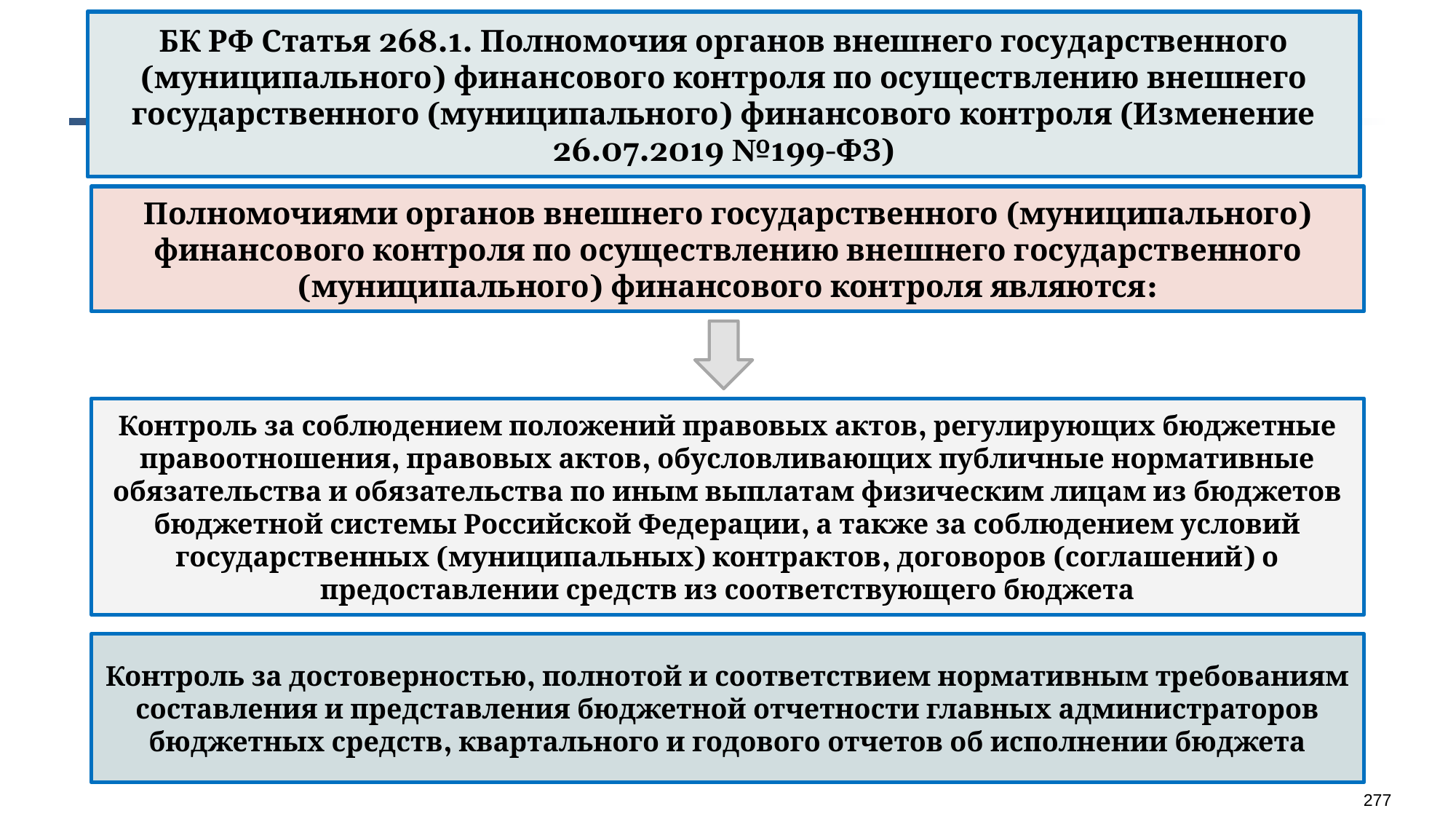

БК РФ Статья 268.1. Полномочия органов внешнего государственного (муниципального) финансового контроля по осуществлению внешнего государственного (муниципального) финансового контроля (Изменение 26.07.2019 №199-ФЗ)
Полномочиями органов внешнего государственного (муниципального) финансового контроля по осуществлению внешнего государственного (муниципального) финансового контроля являются:

Контроль за соблюдением положений правовых актов, регулирующих бюджетные правоотношения, правовых актов, обусловливающих публичные нормативные обязательства и обязательства по иным выплатам физическим лицам из бюджетов бюджетной системы Российской Федерации, а также за соблюдением условий государственных (муниципальных) контрактов, договоров (соглашений) о предоставлении средств из соответствующего бюджета
Контроль за достоверностью, полнотой и соответствием нормативным требованиям составления и представления бюджетной отчетности главных администраторов бюджетных средств, квартального и годового отчетов об исполнении бюджета